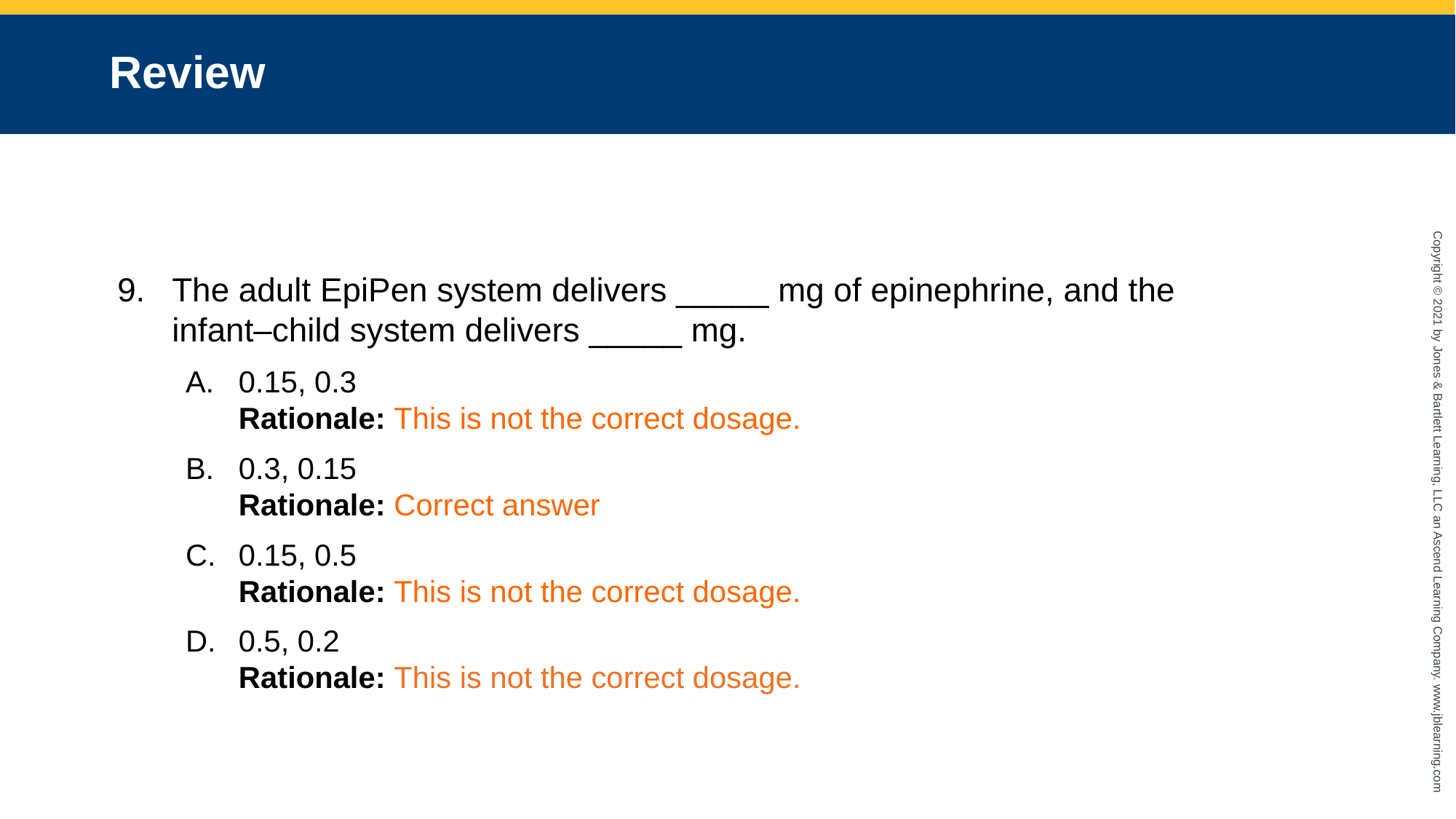

# Review
The adult EpiPen system delivers _____ mg of epinephrine, and the
infant–child system delivers _____ mg.
0.15, 0.3
Rationale: This is not the correct dosage.
0.3, 0.15
Rationale: Correct answer
0.15, 0.5
Rationale: This is not the correct dosage.
0.5, 0.2
Rationale: This is not the correct dosage.